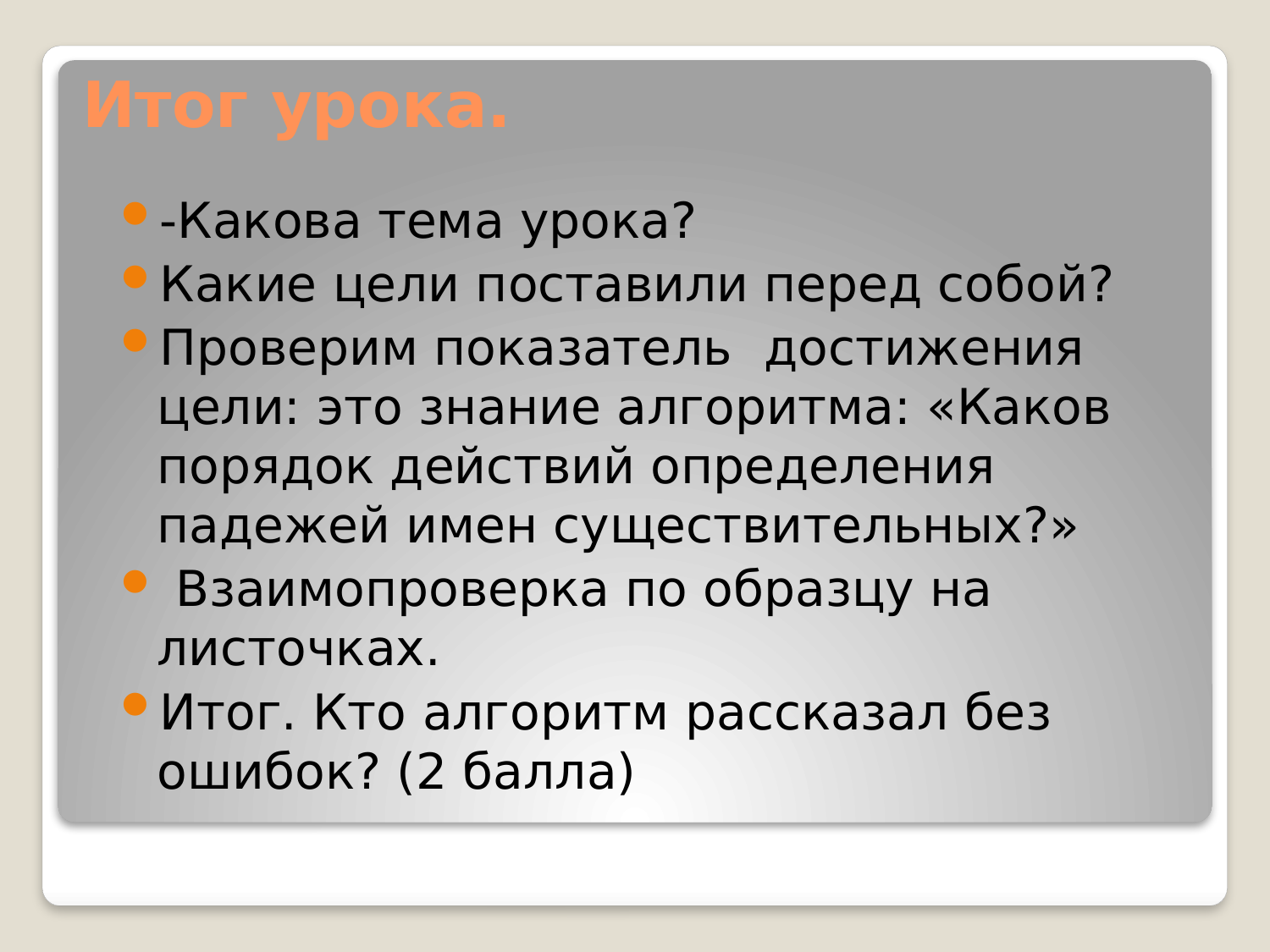

# Итог урока.
-Какова тема урока?
Какие цели поставили перед собой?
Проверим показатель  достижения цели: это знание алгоритма: «Каков порядок действий определения падежей имен существительных?»
 Взаимопроверка по образцу на листочках.
Итог. Кто алгоритм рассказал без ошибок? (2 балла)